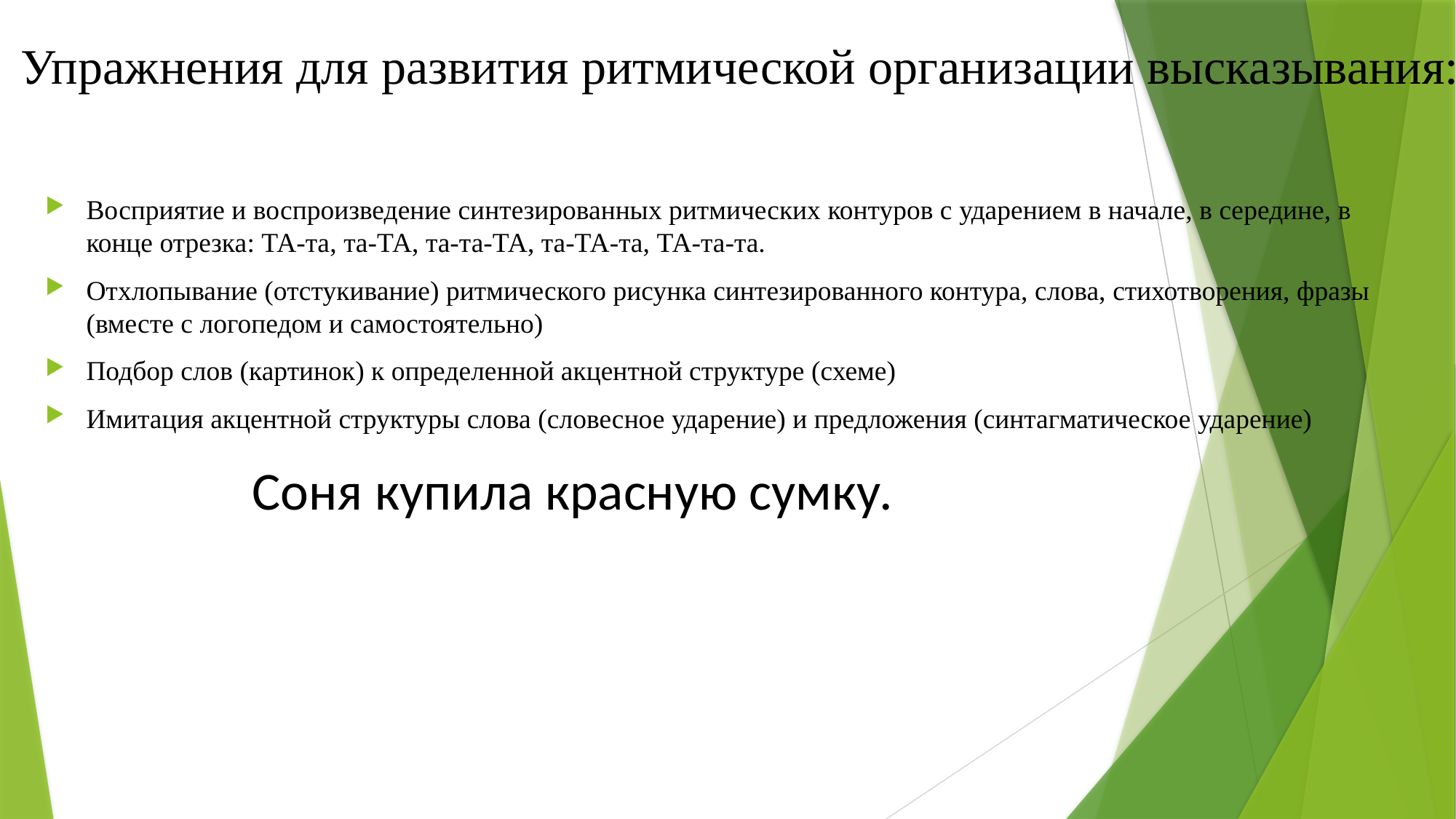

# Упражнения для развития ритмической организации высказывания:
Восприятие и воспроизведение синтезированных ритмических контуров с ударением в начале, в середине, в конце отрезка: ТА-та, та-ТА, та-та-ТА, та-ТА-та, ТА-та-та.
Отхлопывание (отстукивание) ритмического рисунка синтезированного контура, слова, стихотворения, фразы (вместе с логопедом и самостоятельно)
Подбор слов (картинок) к определенной акцентной структуре (схеме)
Имитация акцентной структуры слова (словесное ударение) и предложения (синтагматическое ударение)

Соня купила красную сумку.